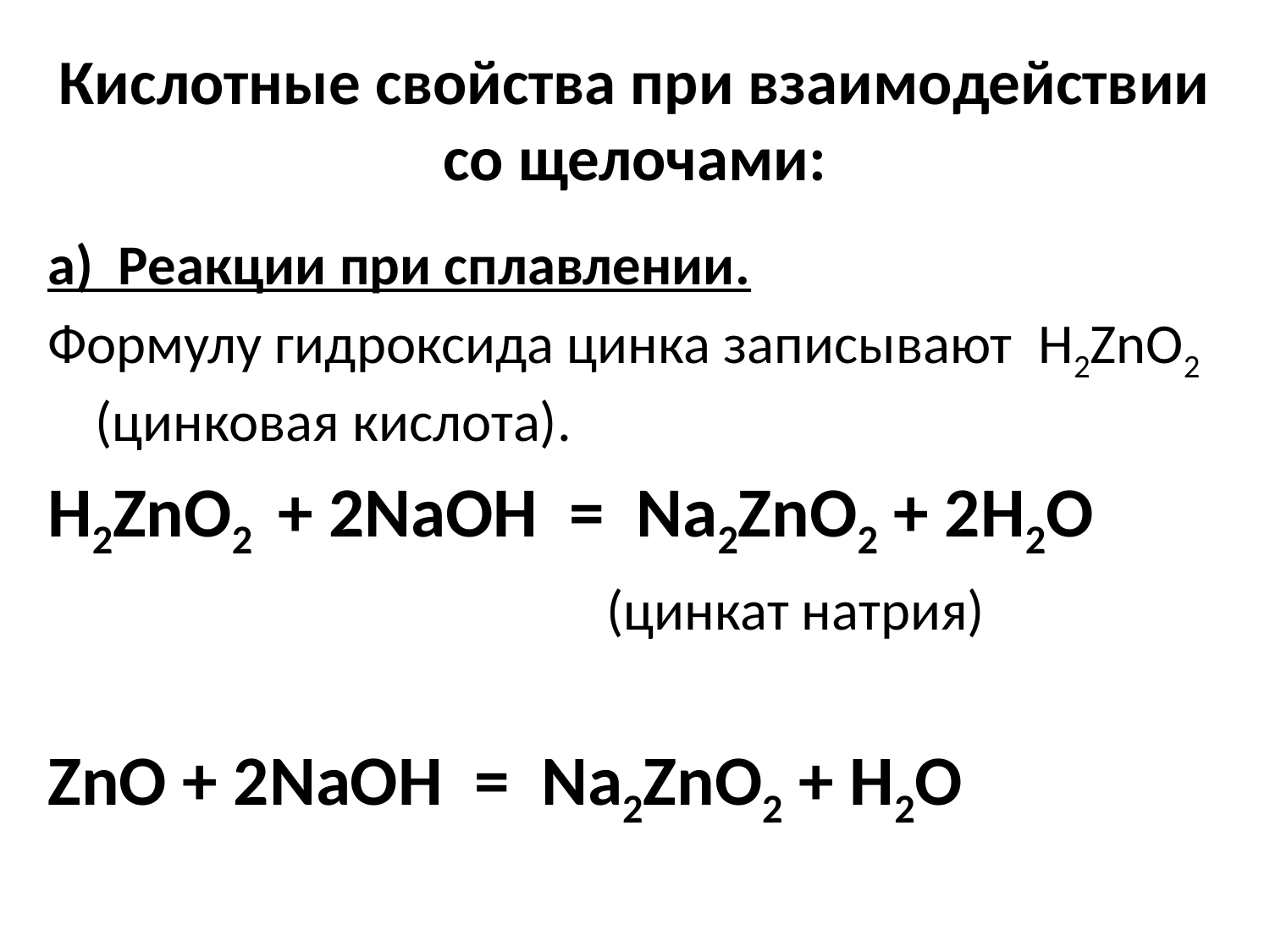

# Кислотные свойства при взаимодействии со щелочами:
а)  Реакции при сплавлении.
Формулу гидроксида цинка записывают  H2ZnO2 (цинковая кислота).
H2ZnO2  + 2NaOH  =  Na2ZnO2 + 2H2O
                                            (цинкат натрия)

ZnO + 2NaOH  =  Na2ZnO2 + H2O